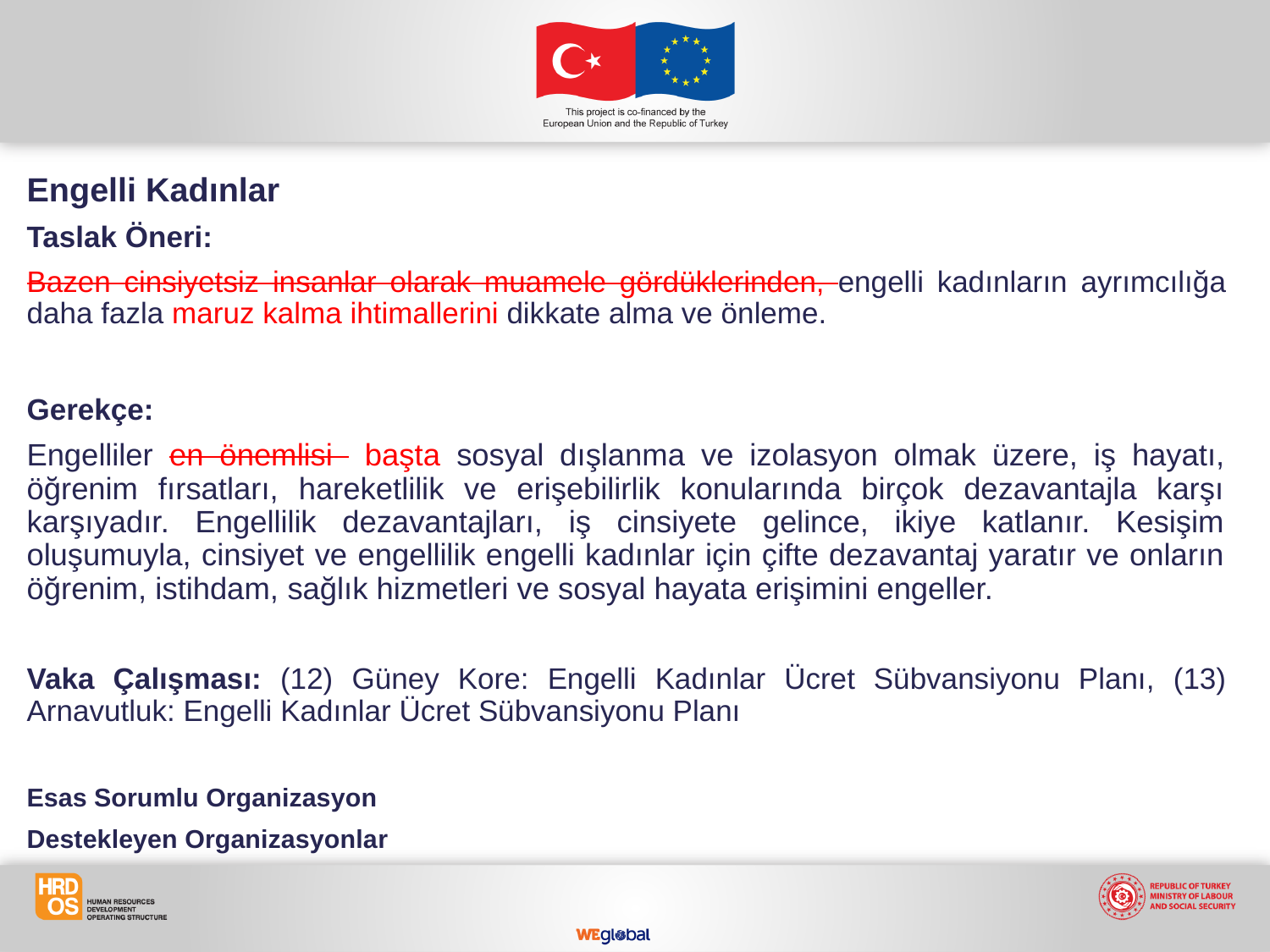

Engelli Kadınlar
Taslak Öneri:
Bazen cinsiyetsiz insanlar olarak muamele gördüklerinden, engelli kadınların ayrımcılığa daha fazla maruz kalma ihtimallerini dikkate alma ve önleme.

Gerekçe:
Engelliler en önemlisi  başta sosyal dışlanma ve izolasyon olmak üzere, iş hayatı, öğrenim fırsatları, hareketlilik ve erişebilirlik konularında birçok dezavantajla karşı karşıyadır. Engellilik dezavantajları, iş cinsiyete gelince, ikiye katlanır. Kesişim oluşumuyla, cinsiyet ve engellilik engelli kadınlar için çifte dezavantaj yaratır ve onların öğrenim, istihdam, sağlık hizmetleri ve sosyal hayata erişimini engeller.

Vaka Çalışması: (12) Güney Kore: Engelli Kadınlar Ücret Sübvansiyonu Planı, (13) Arnavutluk: Engelli Kadınlar Ücret Sübvansiyonu Planı

Esas Sorumlu Organizasyon
Destekleyen Organizasyonlar